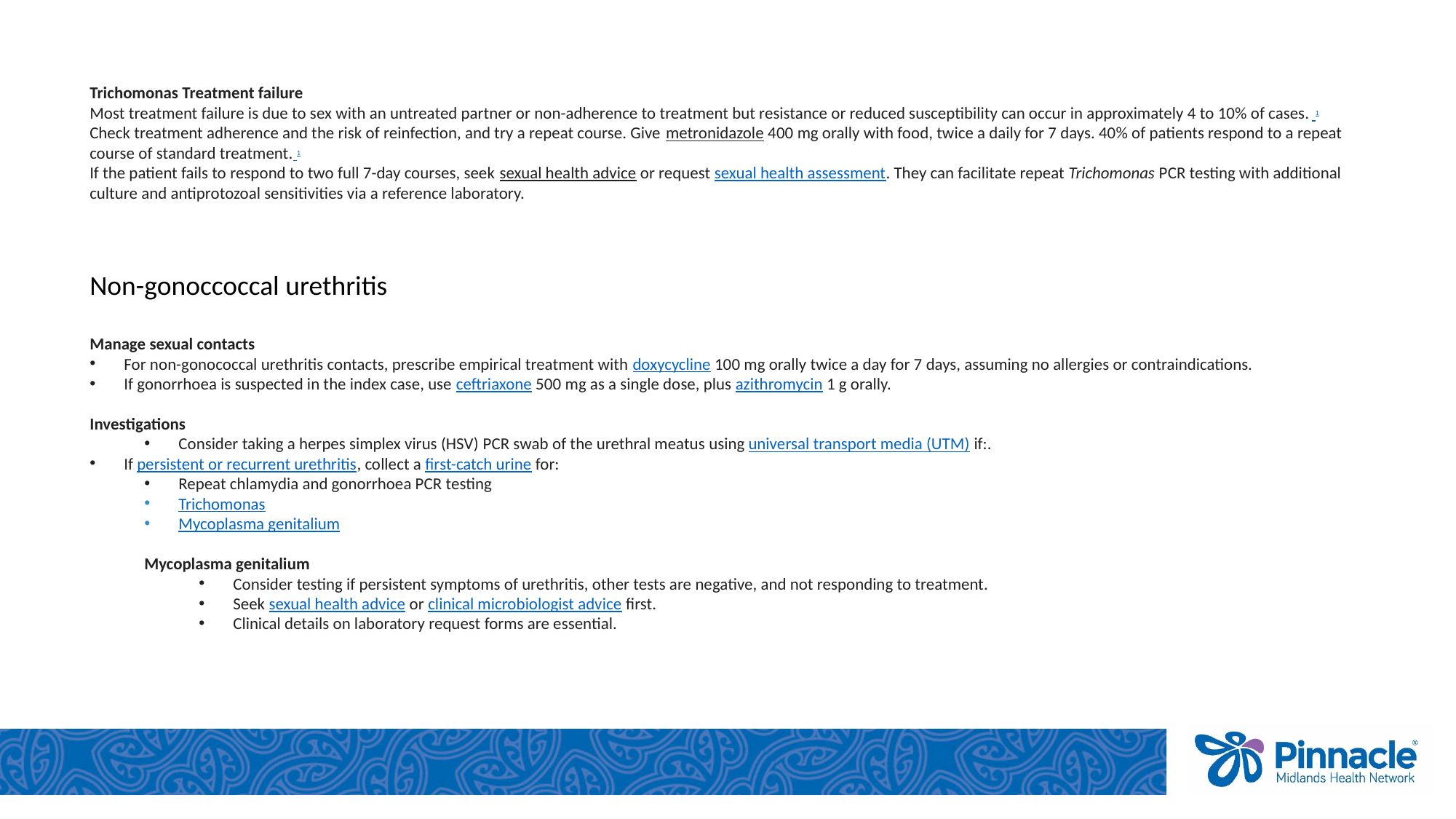

Trichomonas Treatment failure
Most treatment failure is due to sex with an untreated partner or non-adherence to treatment but resistance or reduced susceptibility can occur in approximately 4 to 10% of cases. 1
Check treatment adherence and the risk of reinfection, and try a repeat course. Give metronidazole 400 mg orally with food, twice a daily for 7 days. 40% of patients respond to a repeat course of standard treatment. 1
If the patient fails to respond to two full 7-day courses, seek sexual health advice or request sexual health assessment. They can facilitate repeat Trichomonas PCR testing with additional culture and antiprotozoal sensitivities via a reference laboratory.

Non-gonoccoccal urethritis

Manage sexual contacts
For non-gonococcal urethritis contacts, prescribe empirical treatment with doxycycline 100 mg orally twice a day for 7 days, assuming no allergies or contraindications.
If gonorrhoea is suspected in the index case, use ceftriaxone 500 mg as a single dose, plus azithromycin 1 g orally.

Investigations
Consider taking a herpes simplex virus (HSV) PCR swab of the urethral meatus using universal transport media (UTM) if:.
If persistent or recurrent urethritis, collect a first-catch urine for:
Repeat chlamydia and gonorrhoea PCR testing
Trichomonas
Mycoplasma genitalium

Mycoplasma genitalium
Consider testing if persistent symptoms of urethritis, other tests are negative, and not responding to treatment.
Seek sexual health advice or clinical microbiologist advice first.
Clinical details on laboratory request forms are essential.